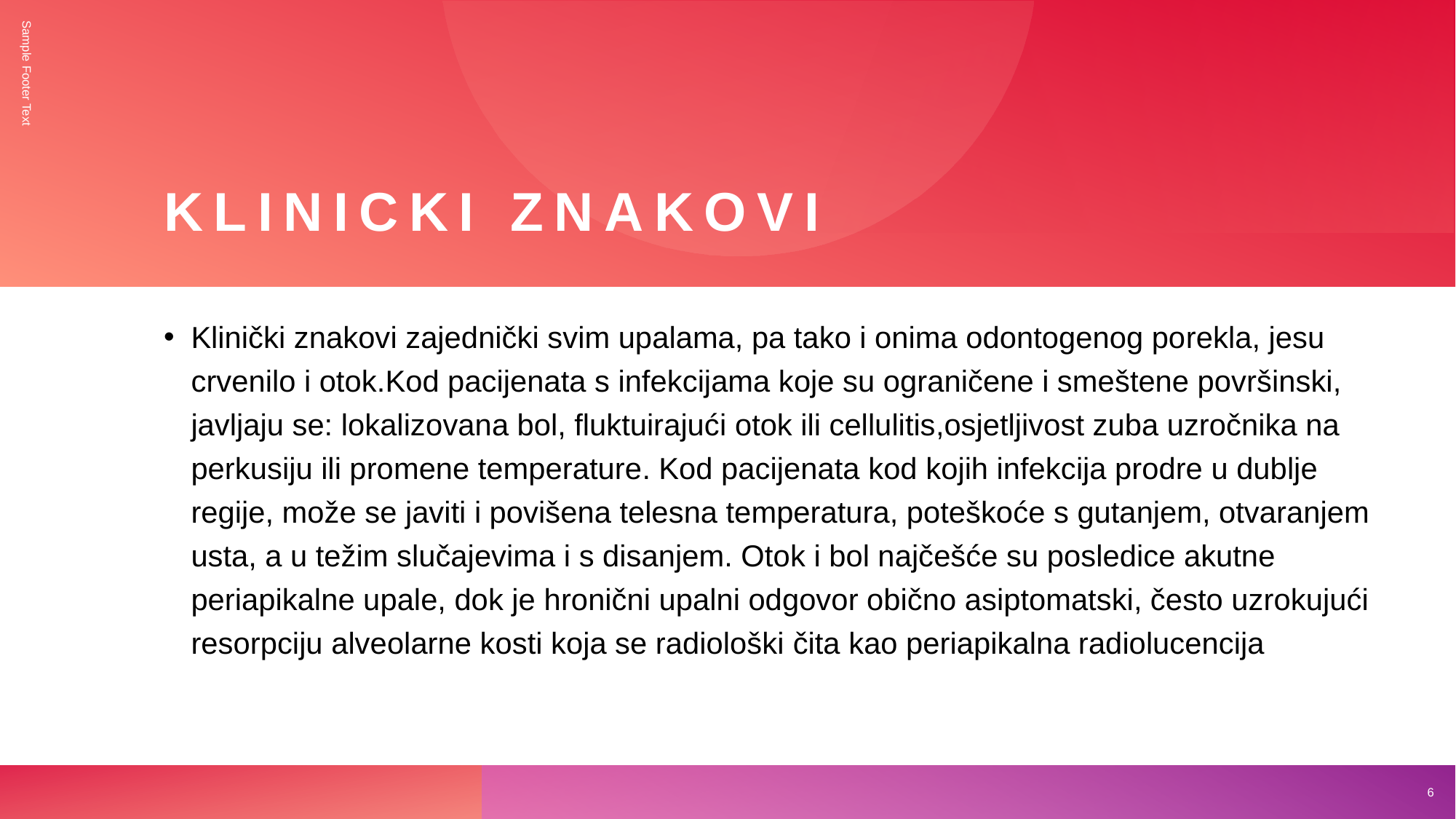

# Klinicki znakovi
Sample Footer Text
Klinički znakovi zajednički svim upalama, pa tako i onima odontogenog porekla, jesu crvenilo i otok.Kod pacijenata s infekcijama koje su ograničene i smeštene površinski, javljaju se: lokalizovana bol, fluktuirajući otok ili cellulitis,osjetljivost zuba uzročnika na perkusiju ili promene temperature. Kod pacijenata kod kojih infekcija prodre u dublje regije, može se javiti i povišena telesna temperatura, poteškoće s gutanjem, otvaranjem usta, a u težim slučajevima i s disanjem. Otok i bol najčešće su posledice akutne periapikalne upale, dok je hronični upalni odgovor obično asiptomatski, često uzrokujući resorpciju alveolarne kosti koja se radiološki čita kao periapikalna radiolucencija
6